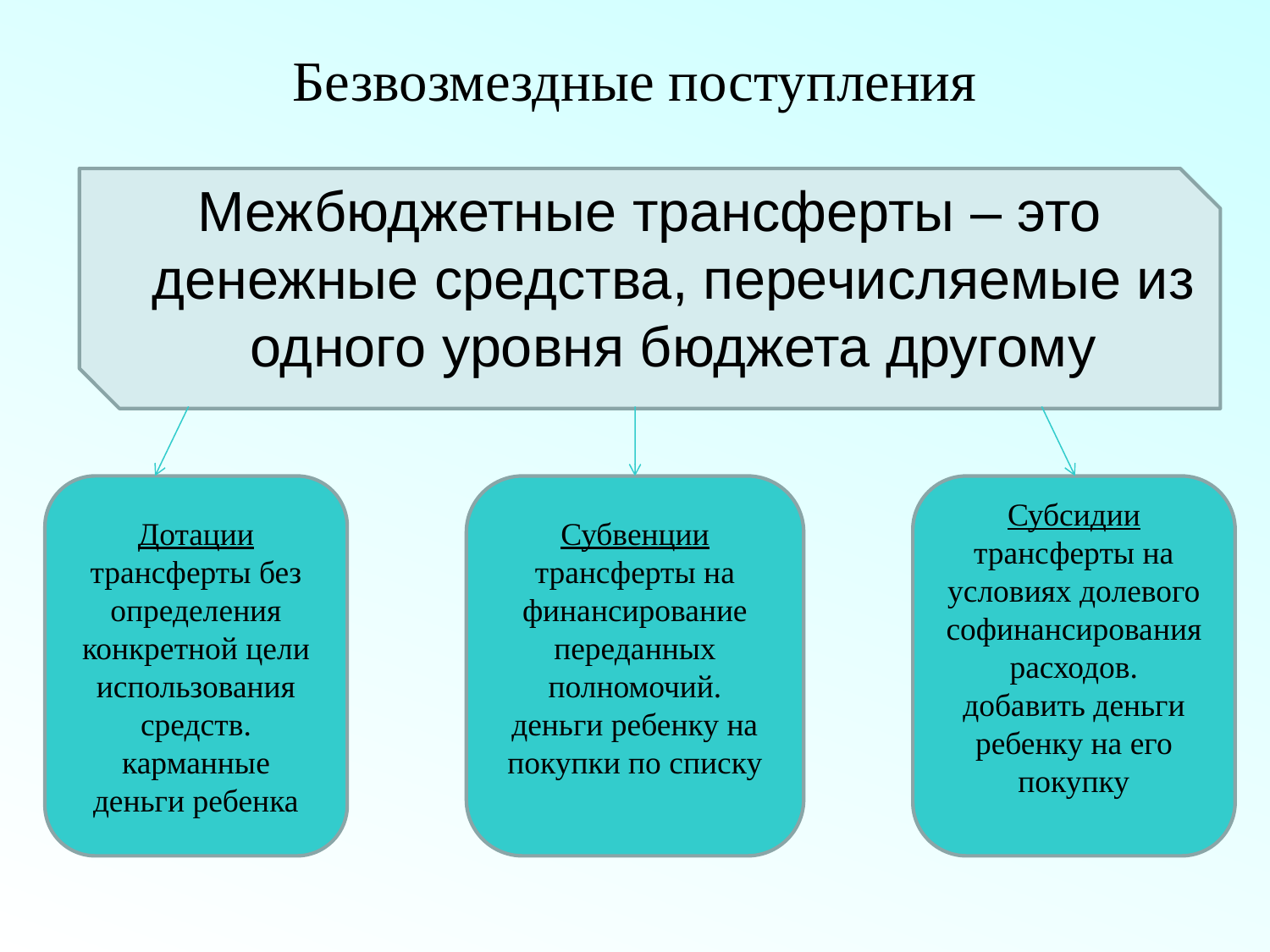

# Безвозмездные поступления

Межбюджетные трансферты – это денежные средства, перечисляемые из одного уровня бюджета другому

Дотации трансферты без определения конкретной цели использования средств.
карманные деньги ребенка
Субвенции трансферты на финансирование переданных полномочий.
деньги ребенку на покупки по списку

Субсидии трансферты на условиях долевого софинансирования расходов.
добавить деньги ребенку на его покупку